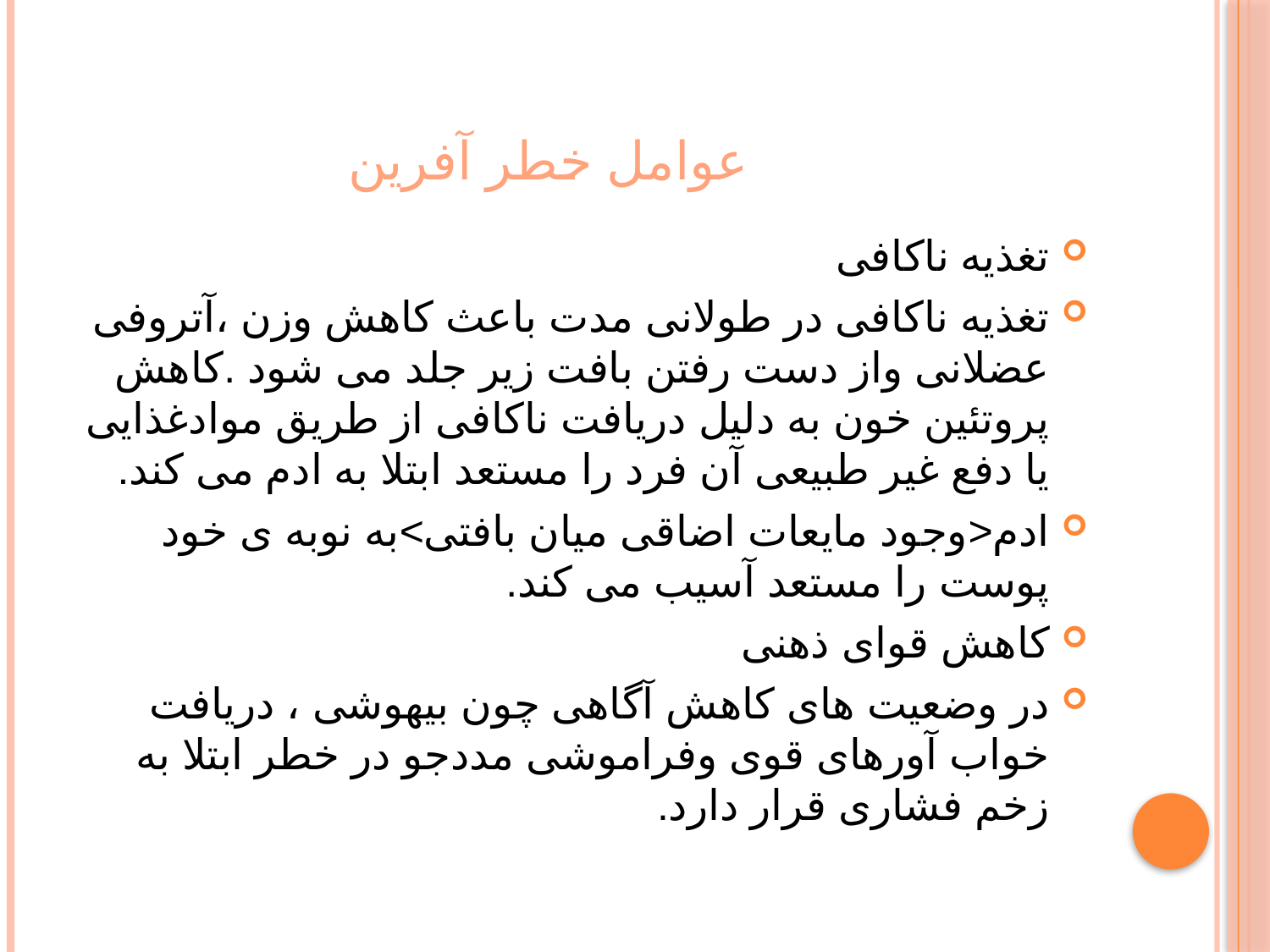

# عوامل خطر آفرین
تغذیه ناکافی
تغذیه ناکافی در طولانی مدت باعث کاهش وزن ،آتروفی عضلانی واز دست رفتن بافت زیر جلد می شود .کاهش پروتئین خون به دلیل دریافت ناکافی از طریق موادغذایی یا دفع غیر طبیعی آن فرد را مستعد ابتلا به ادم می کند.
ادم<وجود مایعات اضاقی میان بافتی>به نوبه ی خود پوست را مستعد آسیب می کند.
کاهش قوای ذهنی
در وضعیت های کاهش آگاهی چون بیهوشی ، دریافت خواب آورهای قوی وفراموشی مددجو در خطر ابتلا به زخم فشاری قرار دارد.